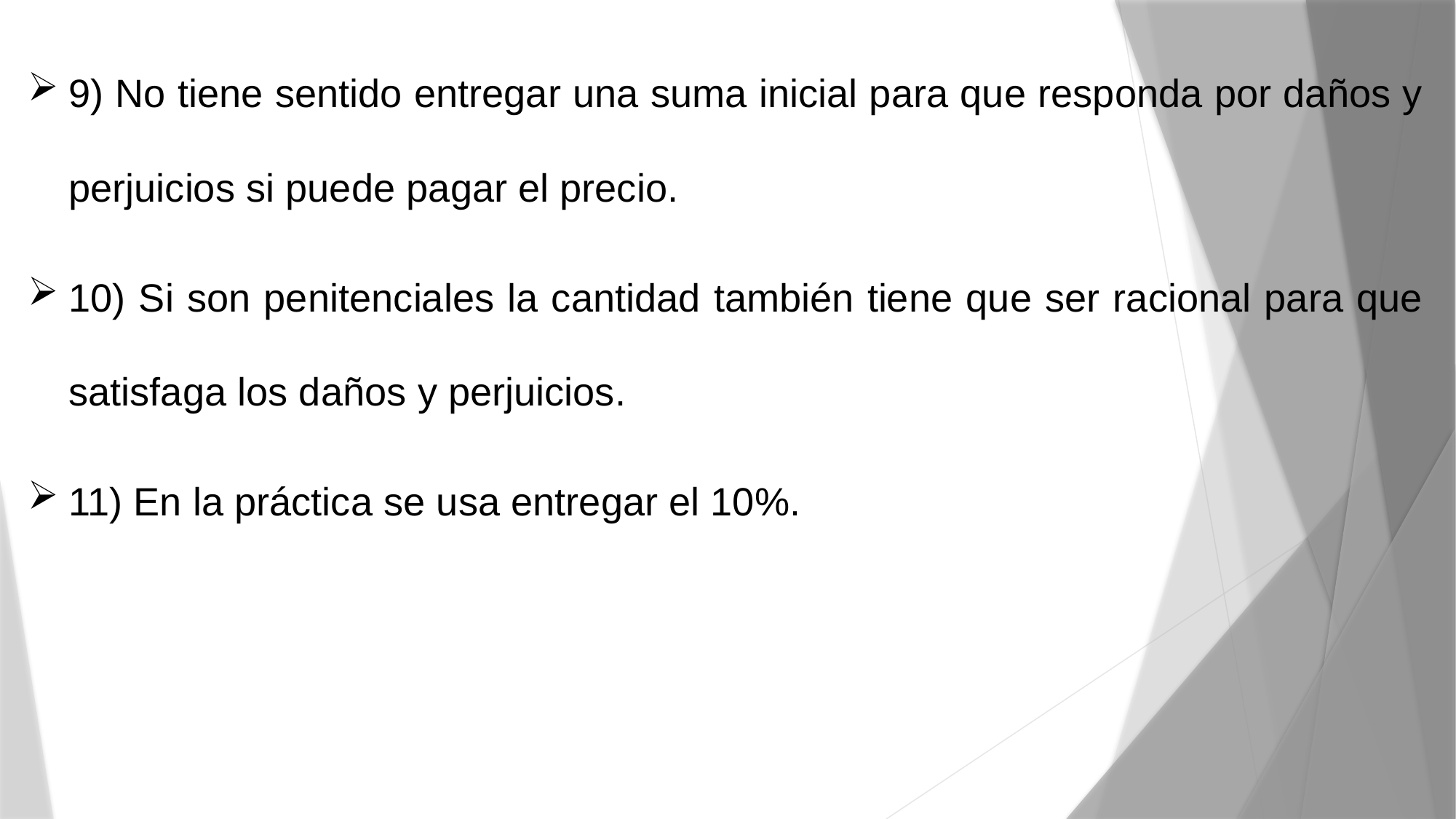

9) No tiene sentido entregar una suma inicial para que responda por daños y perjuicios si puede pagar el precio.
10) Si son penitenciales la cantidad también tiene que ser racional para que satisfaga los daños y perjuicios.
11) En la práctica se usa entregar el 10%.